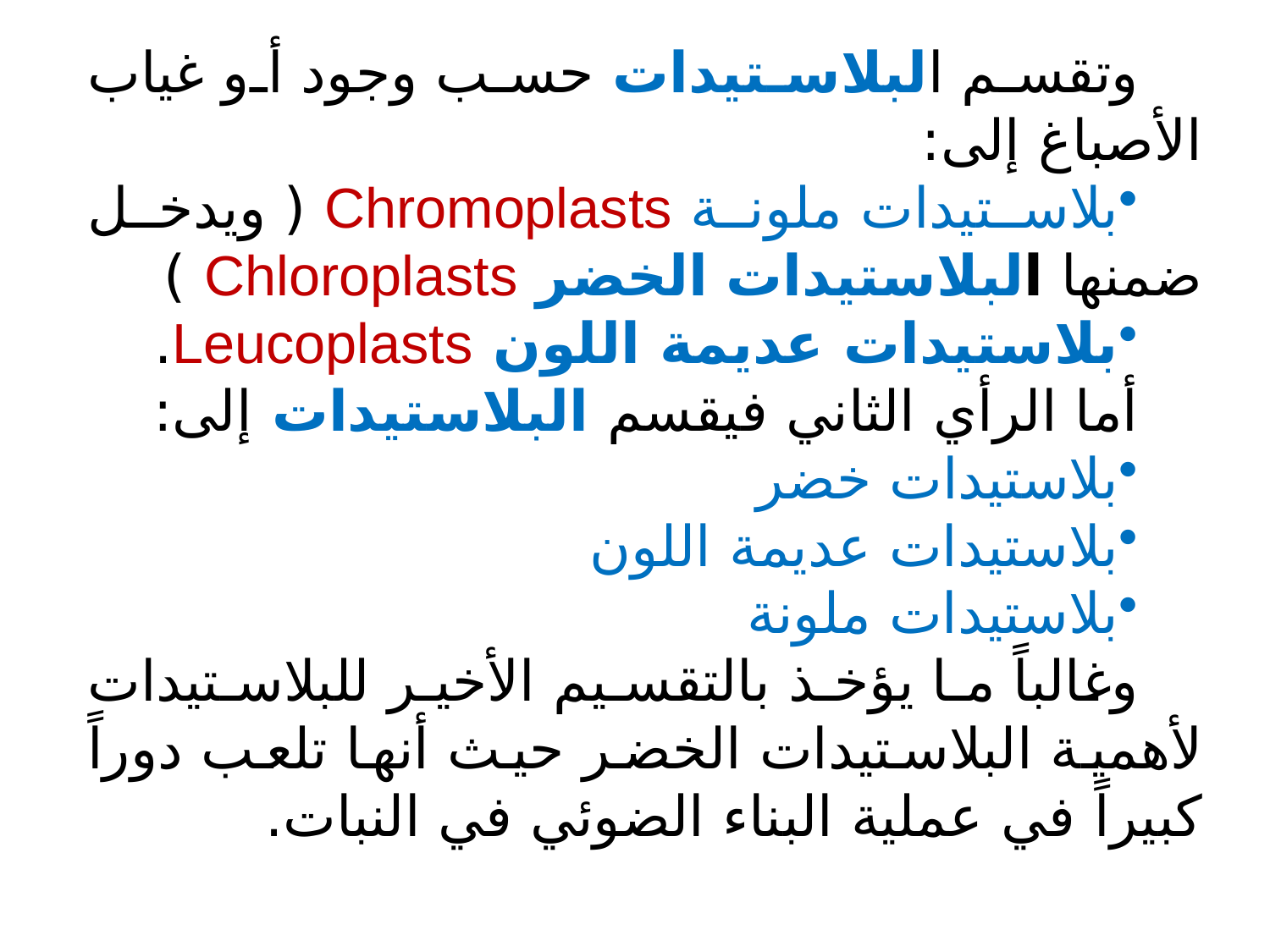

وتقسم البلاستيدات حسب وجود أو غياب الأصباغ إلى:
بلاستيدات ملونة Chromoplasts ( ويدخل ضمنها البلاستيدات الخضر Chloroplasts )
بلاستيدات عديمة اللون Leucoplasts.
أما الرأي الثاني فيقسم البلاستيدات إلى:
بلاستيدات خضر
بلاستيدات عديمة اللون
بلاستيدات ملونة
وغالباً ما يؤخذ بالتقسيم الأخير للبلاستيدات لأهمية البلاستيدات الخضر حيث أنها تلعب دوراً كبيراً في عملية البناء الضوئي في النبات.